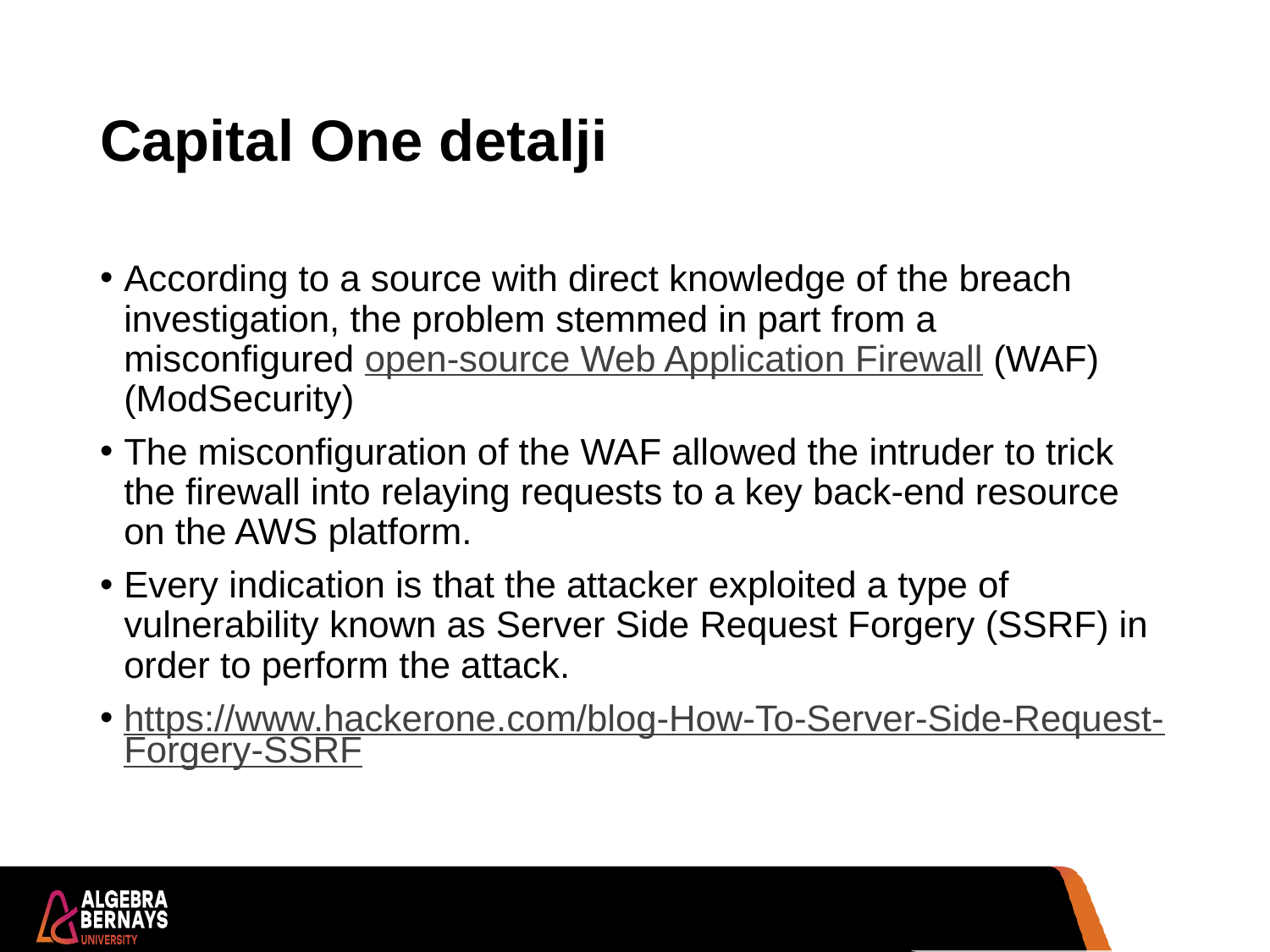

# Capital One detalji
According to a source with direct knowledge of the breach investigation, the problem stemmed in part from a misconfigured open-source Web Application Firewall (WAF) (ModSecurity)
The misconfiguration of the WAF allowed the intruder to trick the firewall into relaying requests to a key back-end resource on the AWS platform.
Every indication is that the attacker exploited a type of vulnerability known as Server Side Request Forgery (SSRF) in order to perform the attack.
https://www.hackerone.com/blog-How-To-Server-Side-Request-Forgery-SSRF